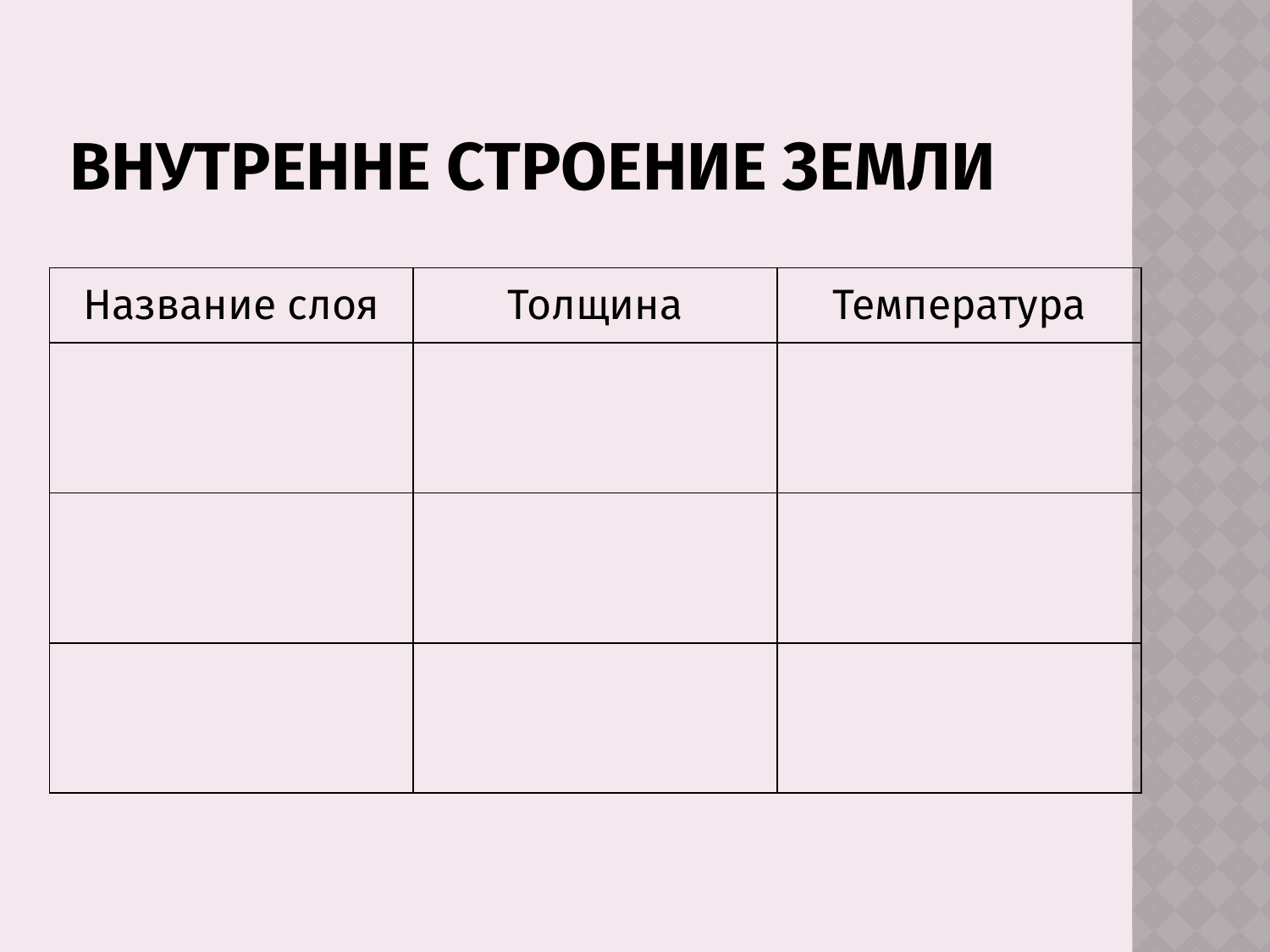

# ВНУТРЕННЕ СТРОЕНИЕ ЗЕМЛИ
| Название слоя | Толщина | Температура |
| --- | --- | --- |
|  |  |  |
|  |  |  |
|  |  |  |